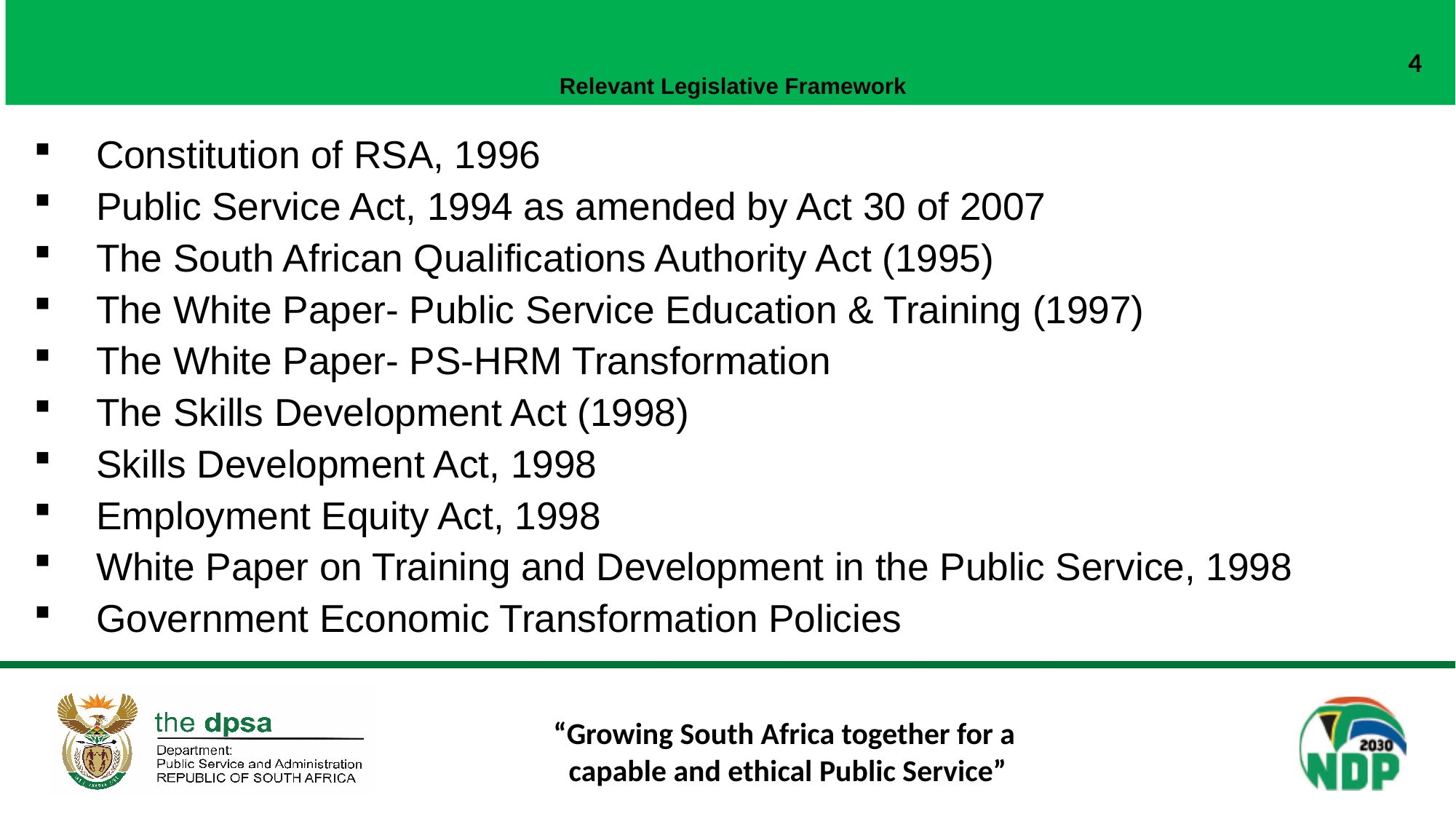

# Relevant Legislative Framework
4
Constitution of RSA, 1996
Public Service Act, 1994 as amended by Act 30 of 2007
The South African Qualifications Authority Act (1995)
The White Paper- Public Service Education & Training (1997)
The White Paper- PS-HRM Transformation
The Skills Development Act (1998)
Skills Development Act, 1998
Employment Equity Act, 1998
White Paper on Training and Development in the Public Service, 1998
Government Economic Transformation Policies